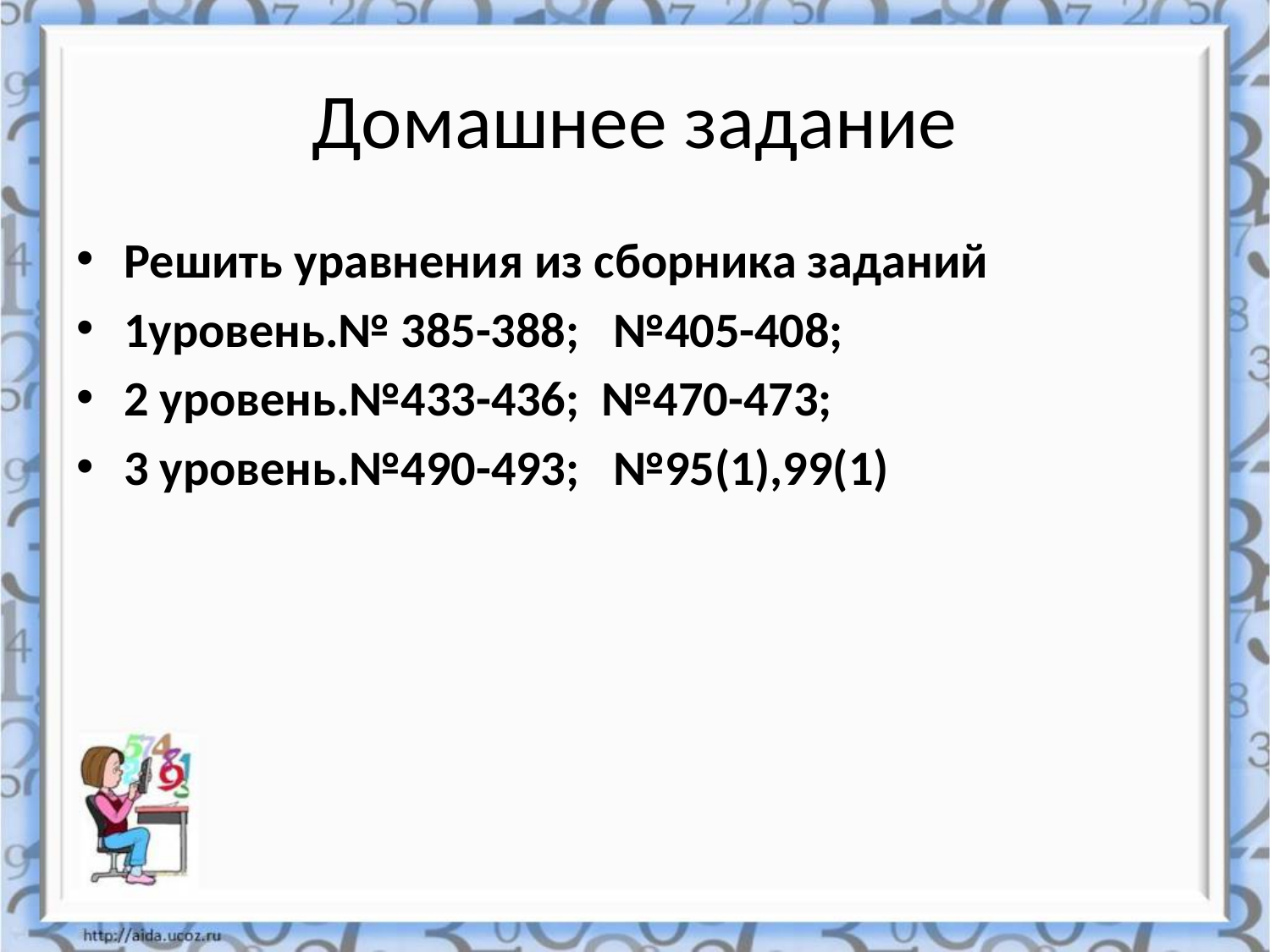

# Домашнее задание
Решить уравнения из сборника заданий
1уровень.№ 385-388;   №405-408;
2 уровень.№433-436;  №470-473;
3 уровень.№490-493;   №95(1),99(1)